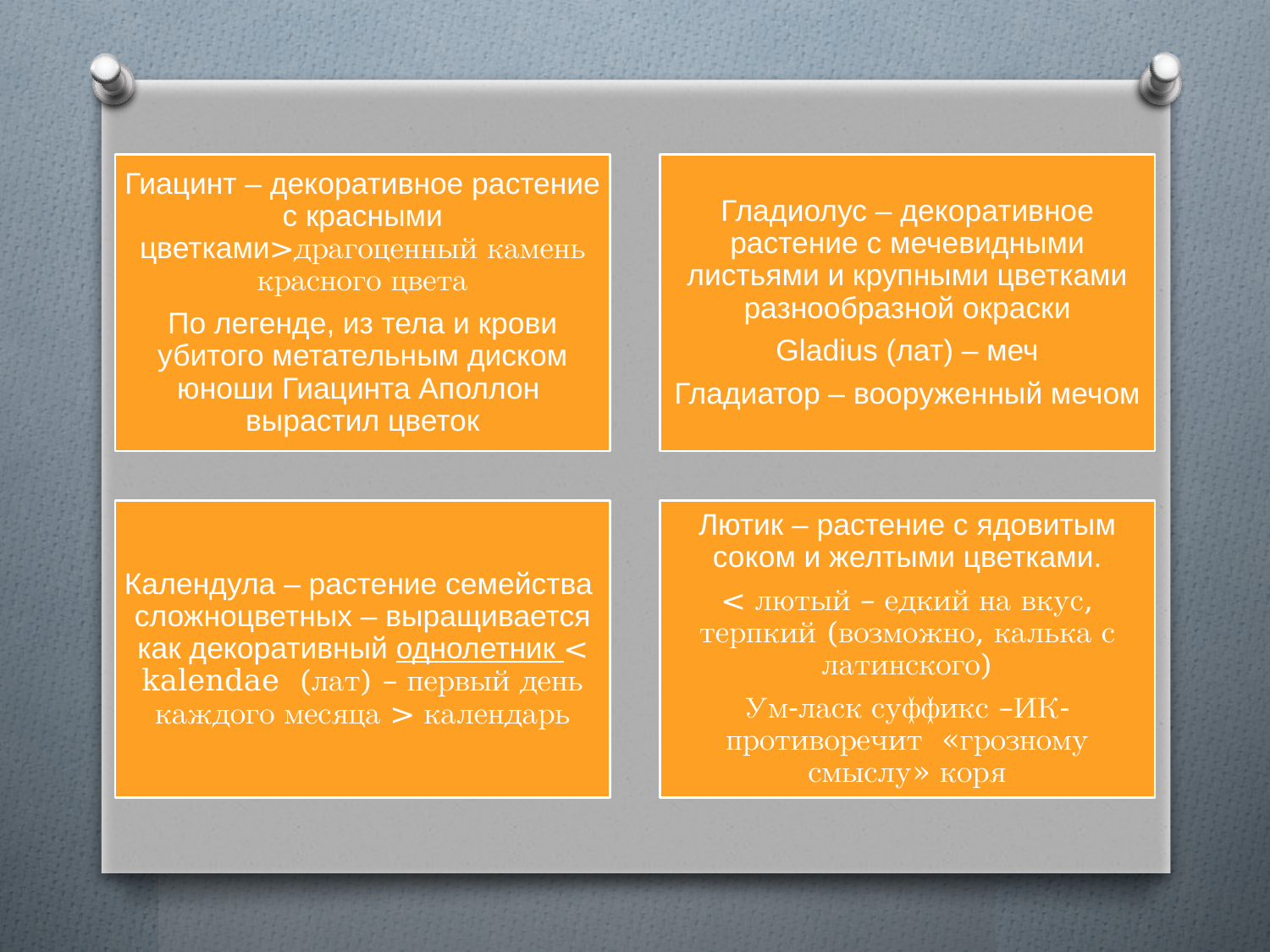

Гиацинт – декоративное растение с красными цветками>драгоценный камень красного цвета
По легенде, из тела и крови убитого метательным диском юноши Гиацинта Аполлон  вырастил цветок
Гладиолус – декоративное растение с мечевидными листьями и крупными цветками разнообразной окраски
Gladius (лат) – меч
Гладиатор – вооруженный мечом
Календула – растение семейства  сложноцветных – выращивается как декоративный однолетник < kalendae  (лат) – первый день каждого месяца > календарь
Лютик – растение с ядовитым соком и желтыми цветками.
< лютый – едкий на вкус, терпкий (возможно, калька с латинского)
Ум-ласк суффикс –ИК- противоречит  «грозному смыслу» коря